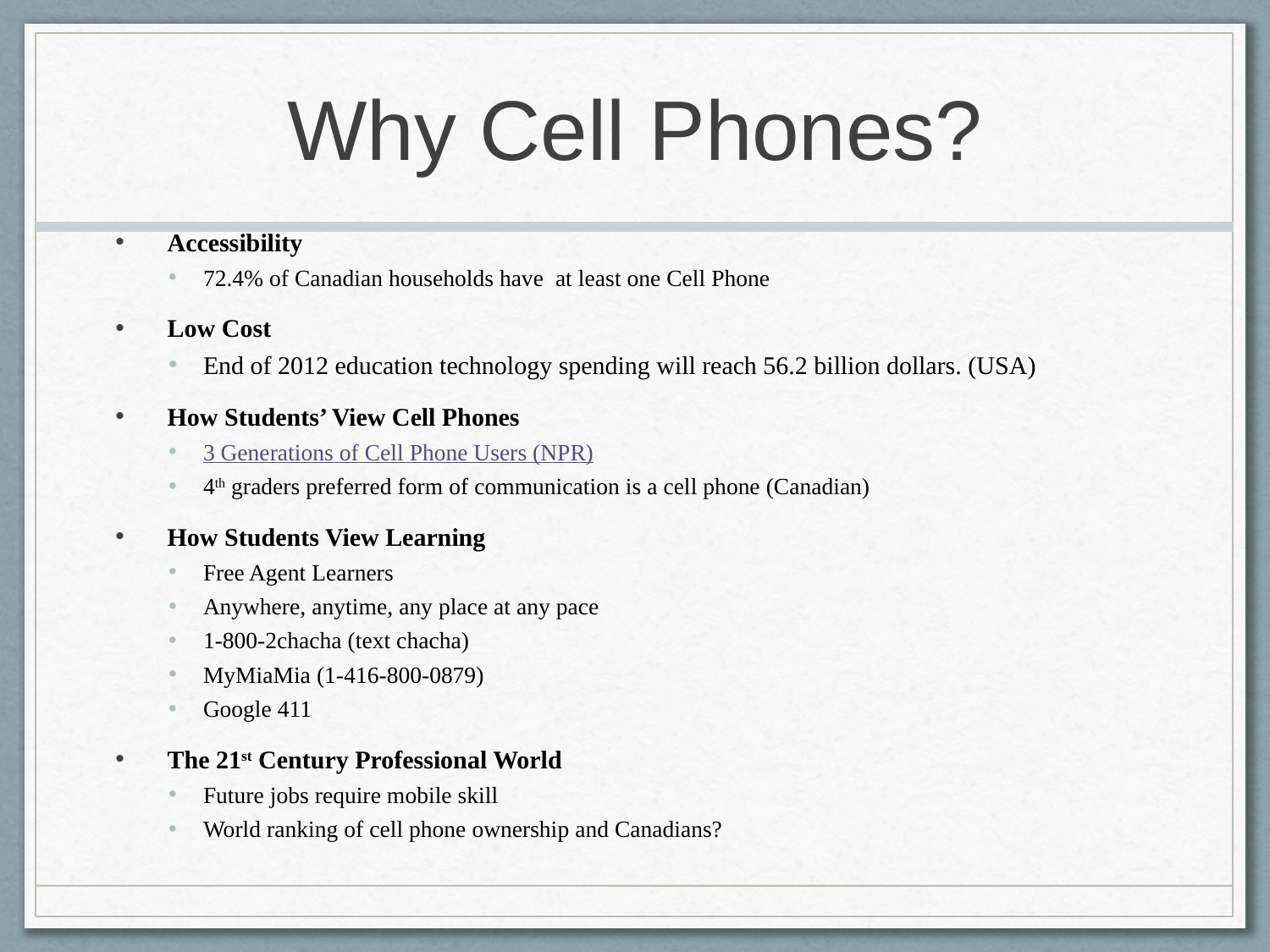

# Why Cell Phones?
Accessibility
72.4% of Canadian households have  at least one Cell Phone
Low Cost
End of 2012 education technology spending will reach 56.2 billion dollars. (USA)
How Students’ View Cell Phones
3 Generations of Cell Phone Users (NPR)
4th graders preferred form of communication is a cell phone (Canadian)
How Students View Learning
Free Agent Learners
Anywhere, anytime, any place at any pace
1-800-2chacha (text chacha)
MyMiaMia (1-416-800-0879)
Google 411
The 21st Century Professional World
Future jobs require mobile skill
World ranking of cell phone ownership and Canadians?